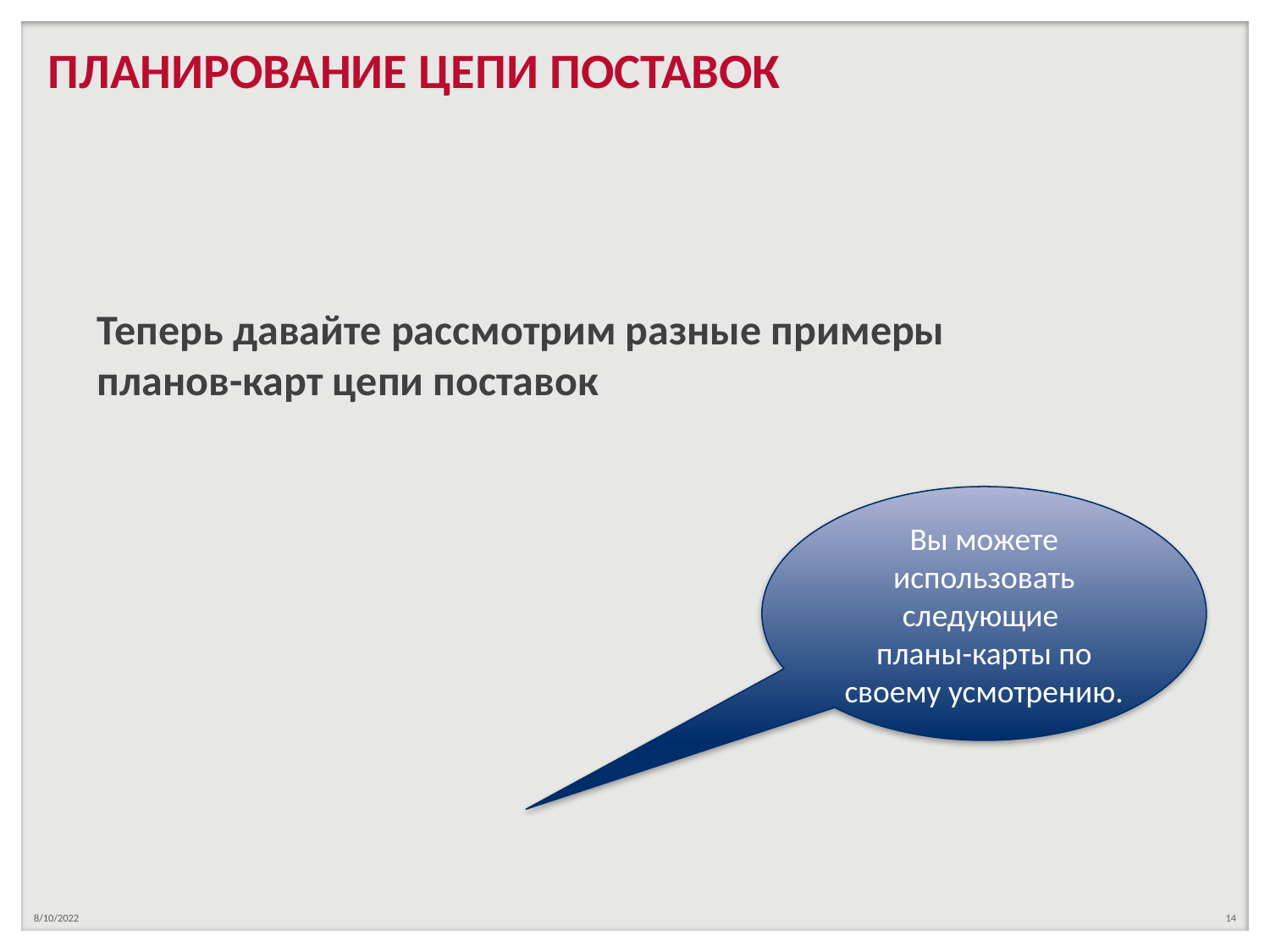

# ПЛАНИРОВАНИЕ ЦЕПИ ПОСТАВОК
Теперь давайте рассмотрим разные примеры
планов-карт цепи поставок
Вы можете использовать следующие
планы-карты по своему усмотрению.
8/10/2022
14